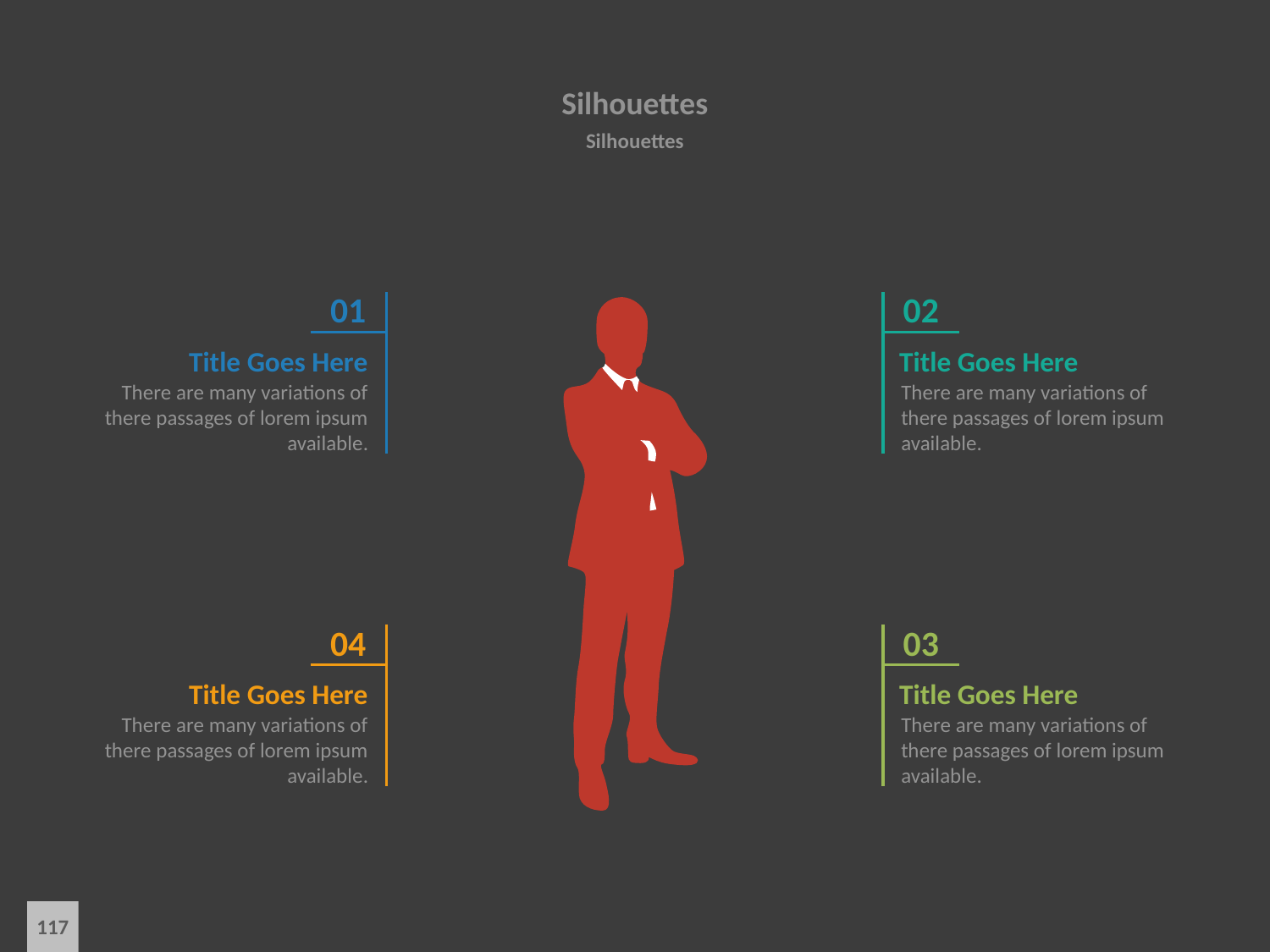

# Silhouettes
Silhouettes
01
02

Title Goes Here
There are many variations of there passages of lorem ipsum available.
Title Goes Here
There are many variations of there passages of lorem ipsum available.
04
03
Title Goes Here
There are many variations of there passages of lorem ipsum available.
Title Goes Here
There are many variations of there passages of lorem ipsum available.